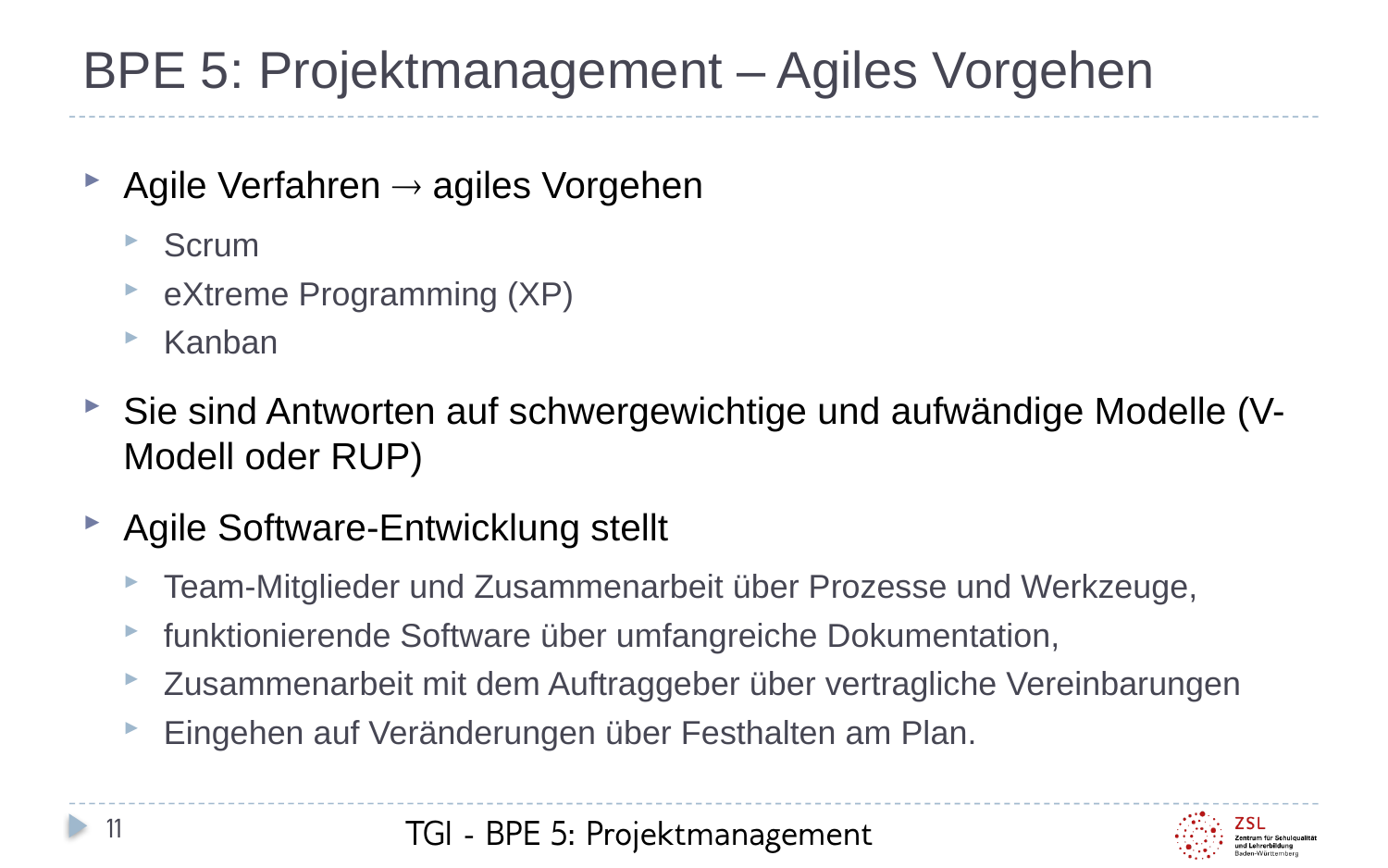

# BPE 5: Projektmanagement – Agiles Vorgehen
Agile Verfahren → agiles Vorgehen
Scrum
eXtreme Programming (XP)
Kanban
Sie sind Antworten auf schwergewichtige und aufwändige Modelle (V-Modell oder RUP)
Agile Software-Entwicklung stellt
Team-Mitglieder und Zusammenarbeit über Prozesse und Werkzeuge,
funktionierende Software über umfangreiche Dokumentation,
Zusammenarbeit mit dem Auftraggeber über vertragliche Vereinbarungen
Eingehen auf Veränderungen über Festhalten am Plan.
TGI - BPE 5: Projektmanagement
11